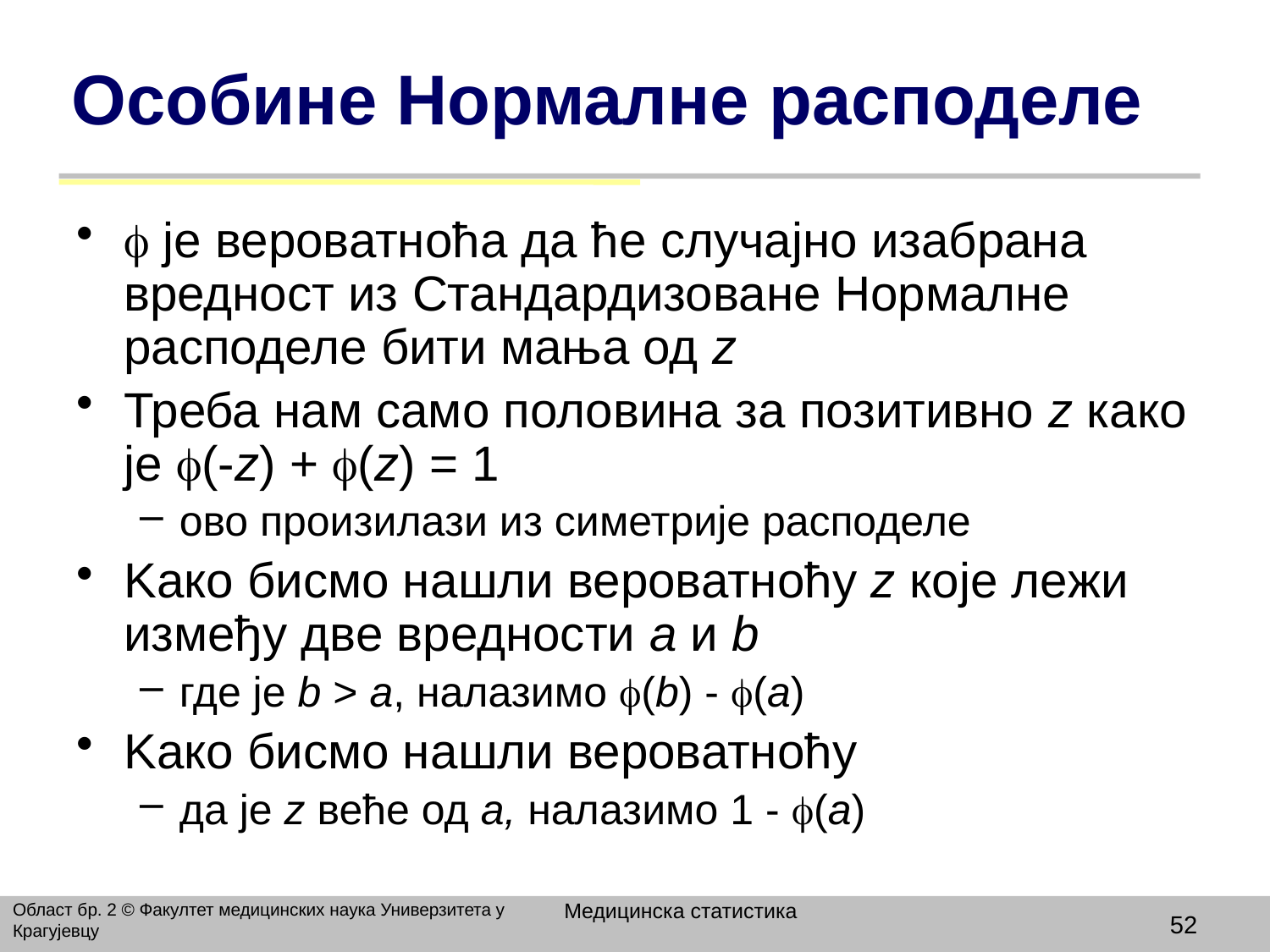

# Особине Нормалне расподеле
φ је вероватноћа да ће случајно изабрана вредност из Стандардизоване Нормалне расподеле бити мања од z
Треба нам само половина за позитивно z како је φ(-z) + φ(z) = 1
ово произилази из симетрије расподеле
Kако бисмо нашли вероватноћу z које лежи између две вредности а и b
где је b > a, налазимо φ(b) - φ(a)
Kако бисмо нашли вероватноћу
да је z веће од а, налазимо 1 - φ(a)
Медицинска статистика
Област бр. 2 © Факултет медицинских наука Универзитета у Крагујевцу
52